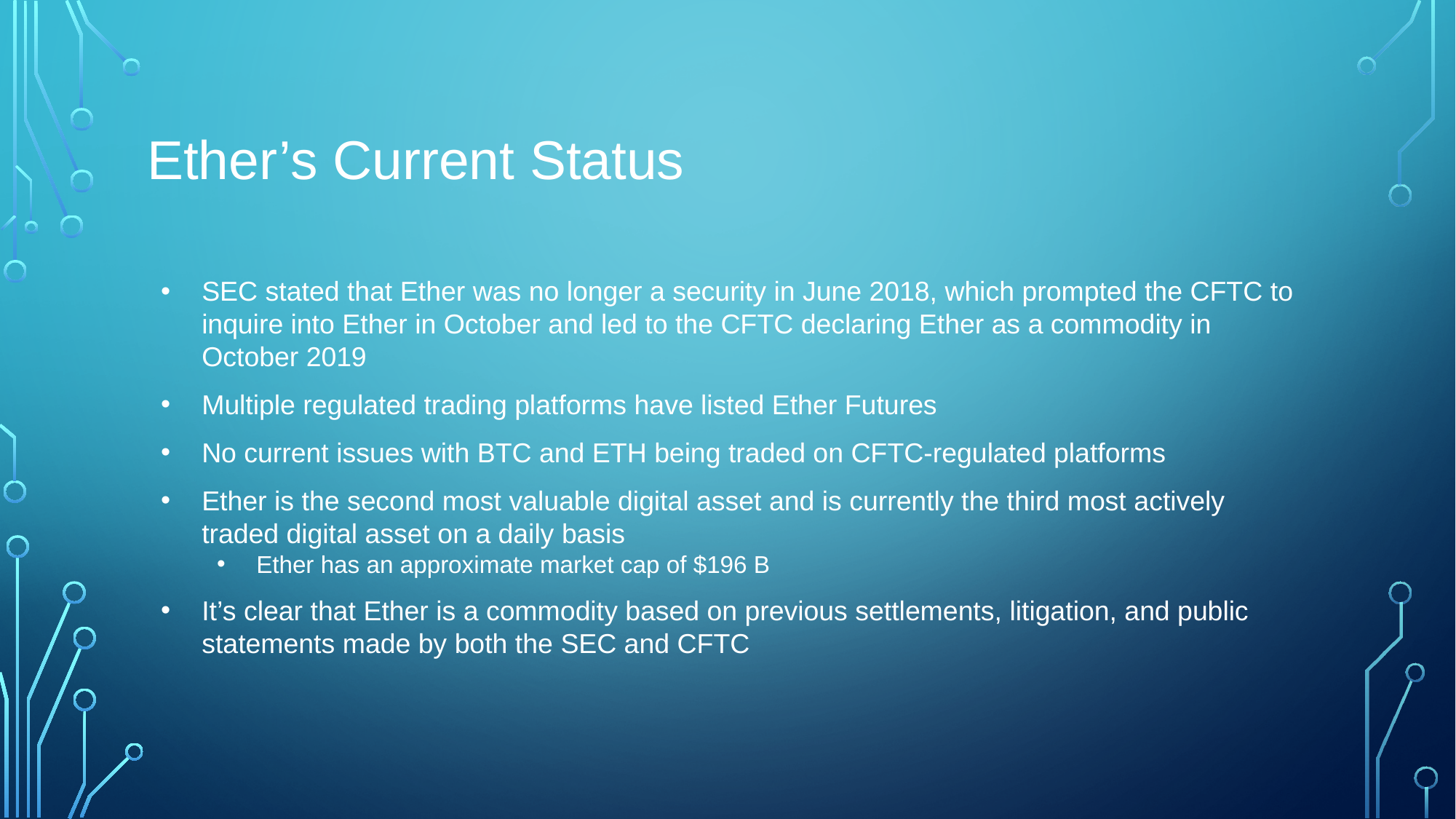

# Ether’s Current Status
SEC stated that Ether was no longer a security in June 2018, which prompted the CFTC to inquire into Ether in October and led to the CFTC declaring Ether as a commodity in October 2019
Multiple regulated trading platforms have listed Ether Futures
No current issues with BTC and ETH being traded on CFTC-regulated platforms
Ether is the second most valuable digital asset and is currently the third most actively traded digital asset on a daily basis
Ether has an approximate market cap of $196 B
It’s clear that Ether is a commodity based on previous settlements, litigation, and public statements made by both the SEC and CFTC